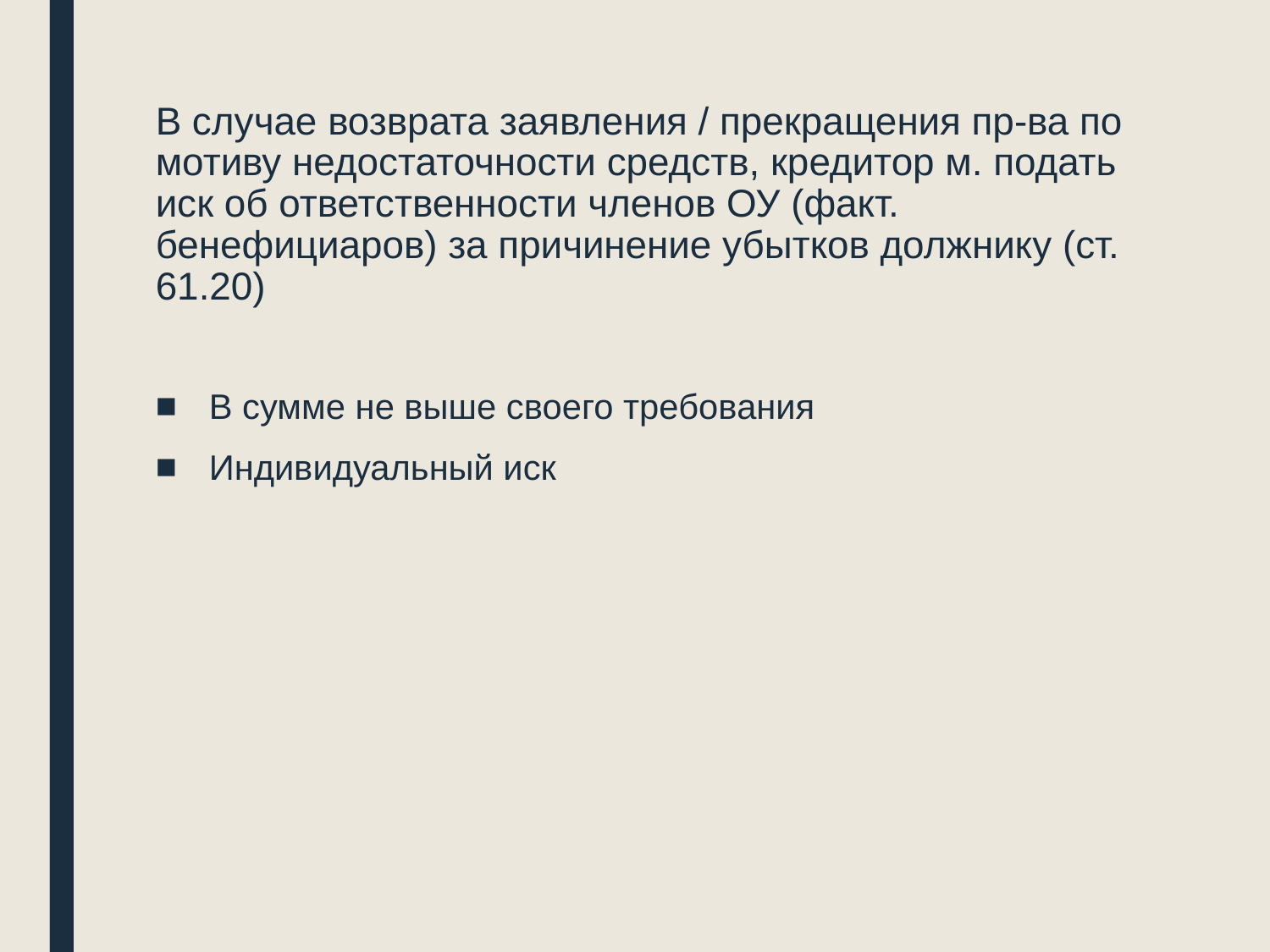

# В случае возврата заявления / прекращения пр-ва по мотиву недостаточности средств, кредитор м. подать иск об ответственности членов ОУ (факт. бенефициаров) за причинение убытков должнику (ст. 61.20)

В сумме не выше своего требования
Индивидуальный иск